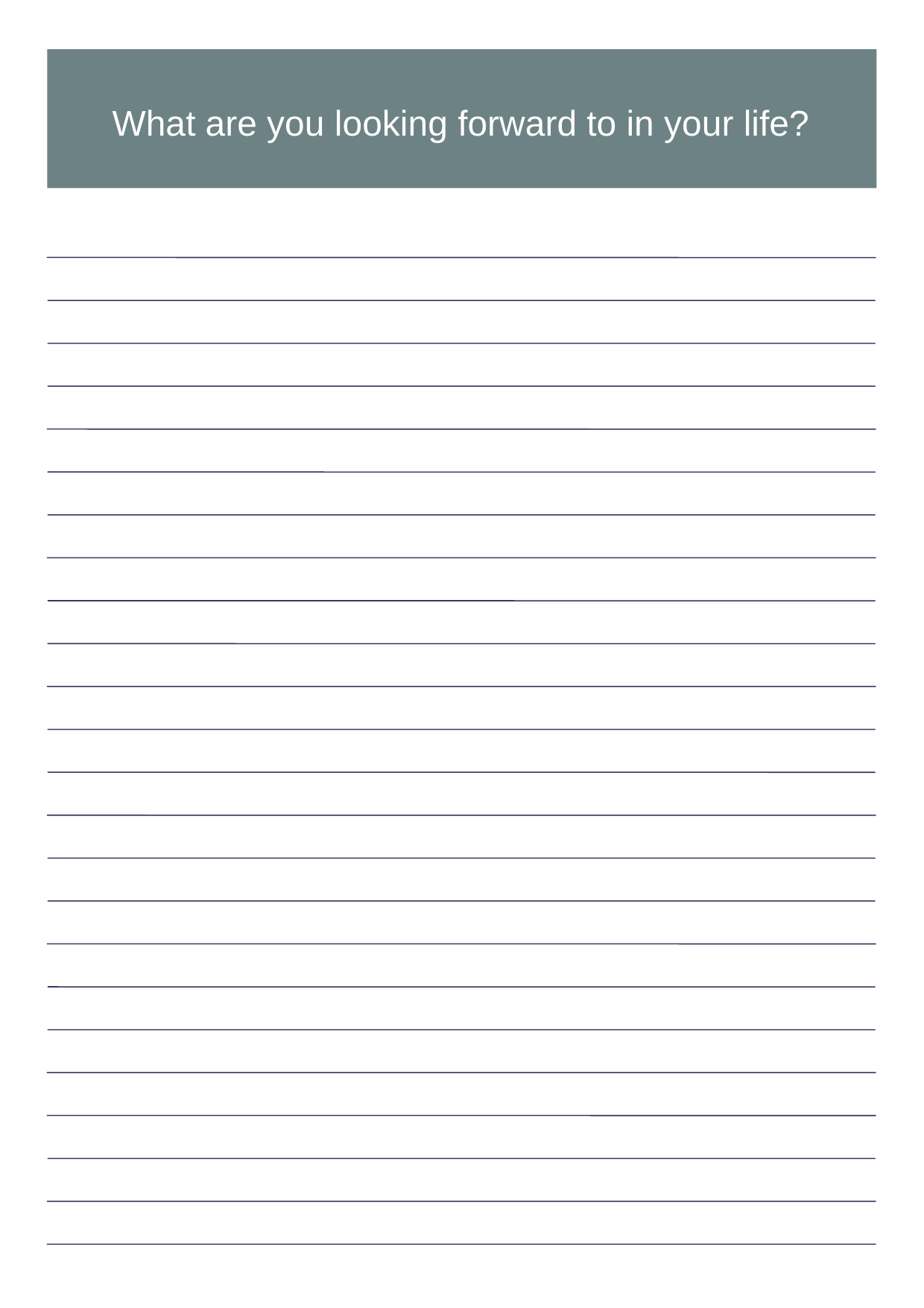

What are you looking forward to in your life?